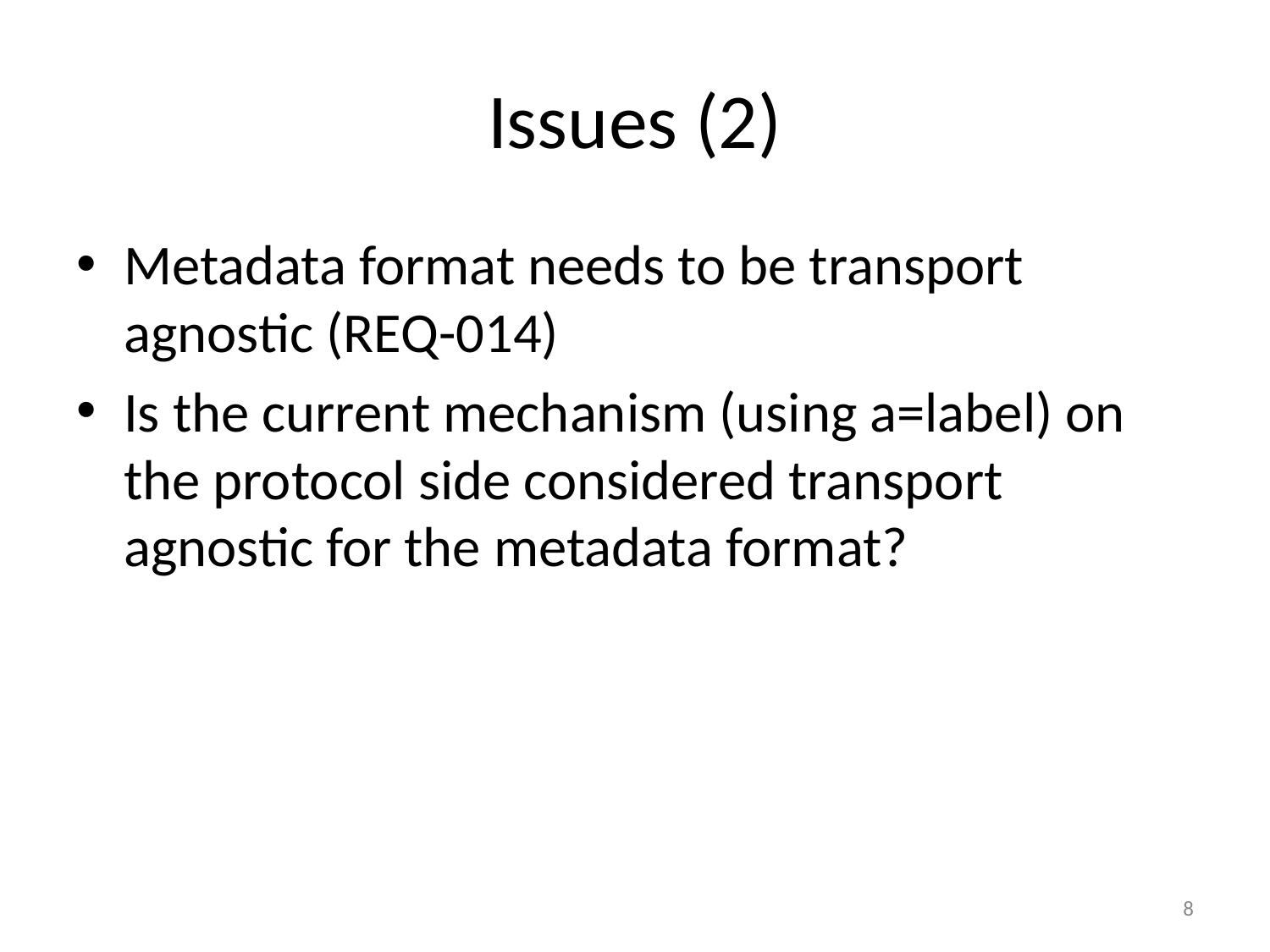

# Issues (2)
Metadata format needs to be transport agnostic (REQ-014)
Is the current mechanism (using a=label) on the protocol side considered transport agnostic for the metadata format?
8